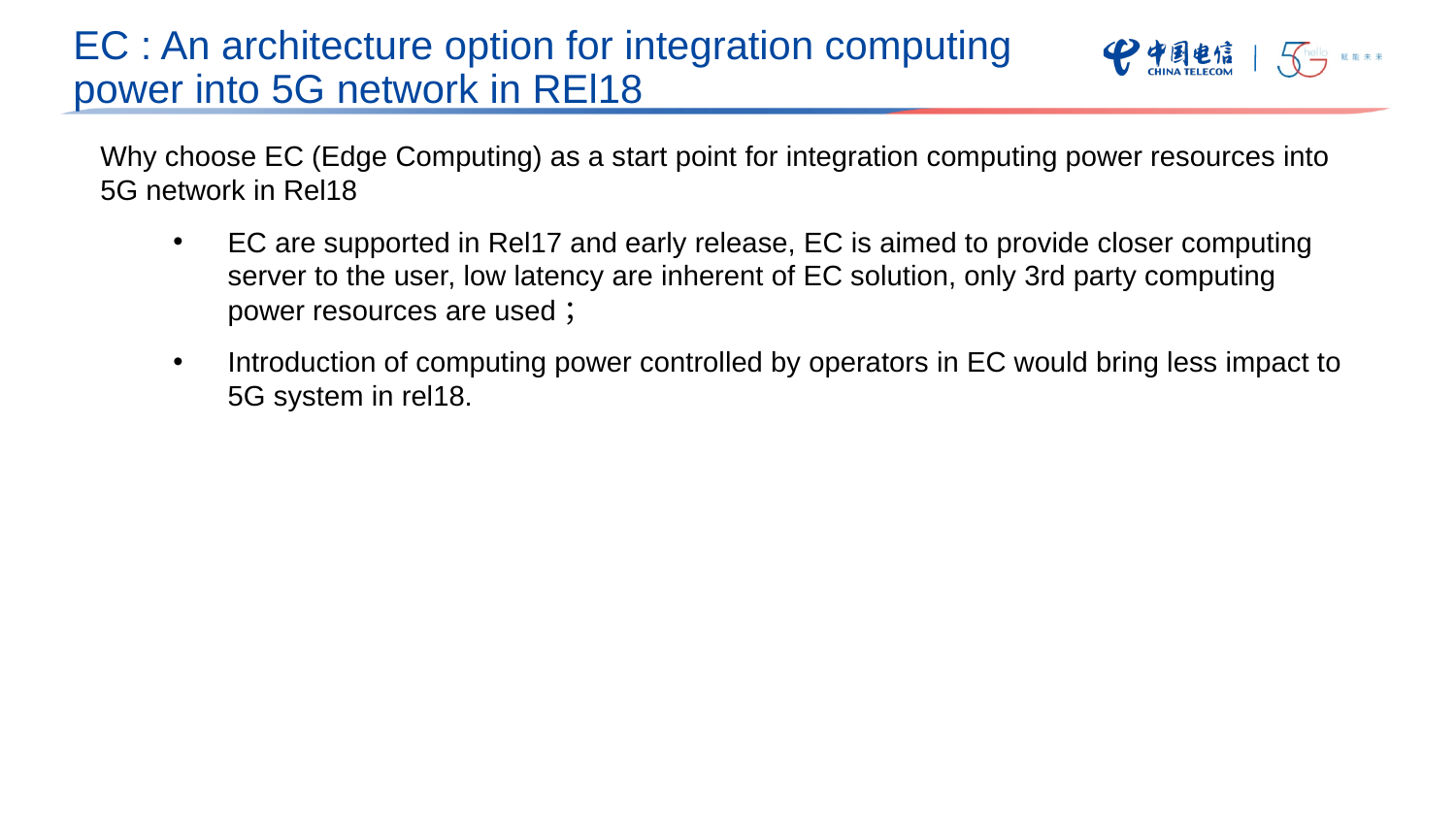

EC : An architecture option for integration computing power into 5G network in REl18
Why choose EC (Edge Computing) as a start point for integration computing power resources into 5G network in Rel18
EC are supported in Rel17 and early release, EC is aimed to provide closer computing server to the user, low latency are inherent of EC solution, only 3rd party computing power resources are used；
Introduction of computing power controlled by operators in EC would bring less impact to 5G system in rel18.